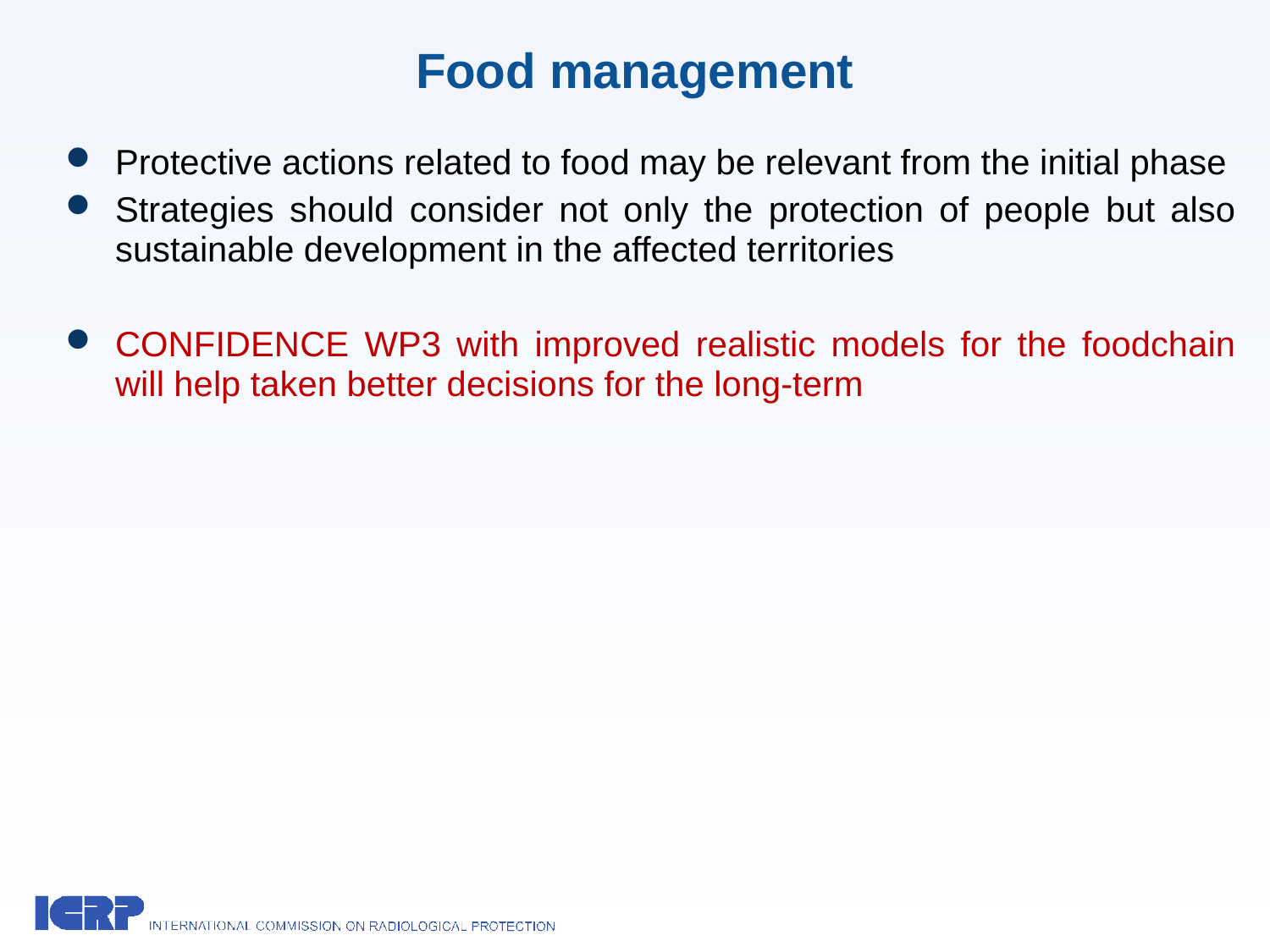

# Food management
Protective actions related to food may be relevant from the initial phase
Strategies should consider not only the protection of people but also sustainable development in the affected territories

CONFIDENCE WP3 with improved realistic models for the foodchain will help taken better decisions for the long-term